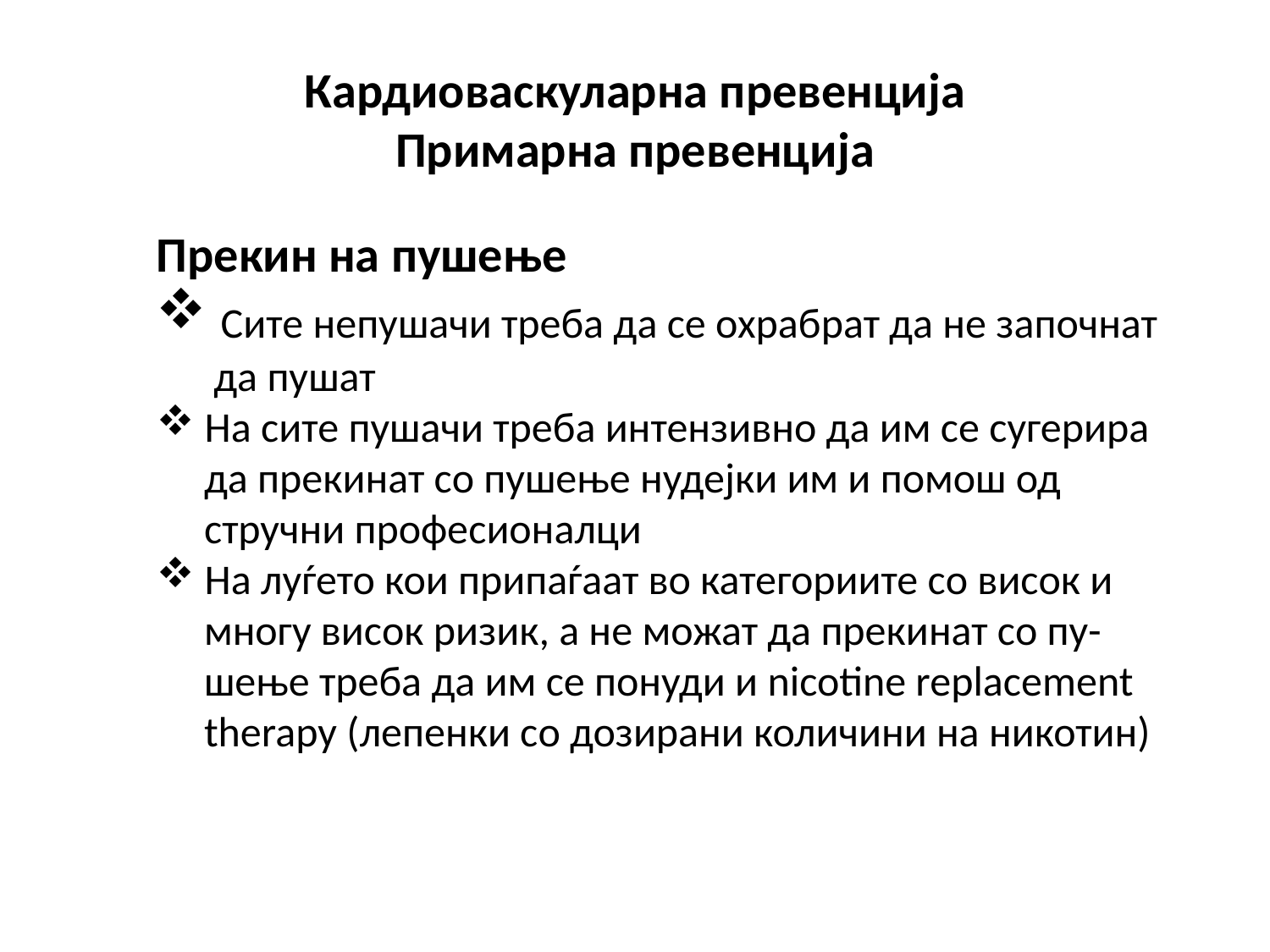

# Кардиоваскуларна превенција Примарна превенција
Прекин на пушење
 Сите непушачи треба да се охрабрат да не започнат
      да пушат
 На сите пушачи треба интензивно да им се сугерира
     да прекинат со пушење нудејки им и помош од
     стручни професионалци
 На луѓето кои припаѓаат во категориите со висок и
     многу висок ризик, а не можат да прекинат со пу-
     шење треба да им се понуди и nicotine replacement
     therapy (лепенки со дозирани количини на никотин)